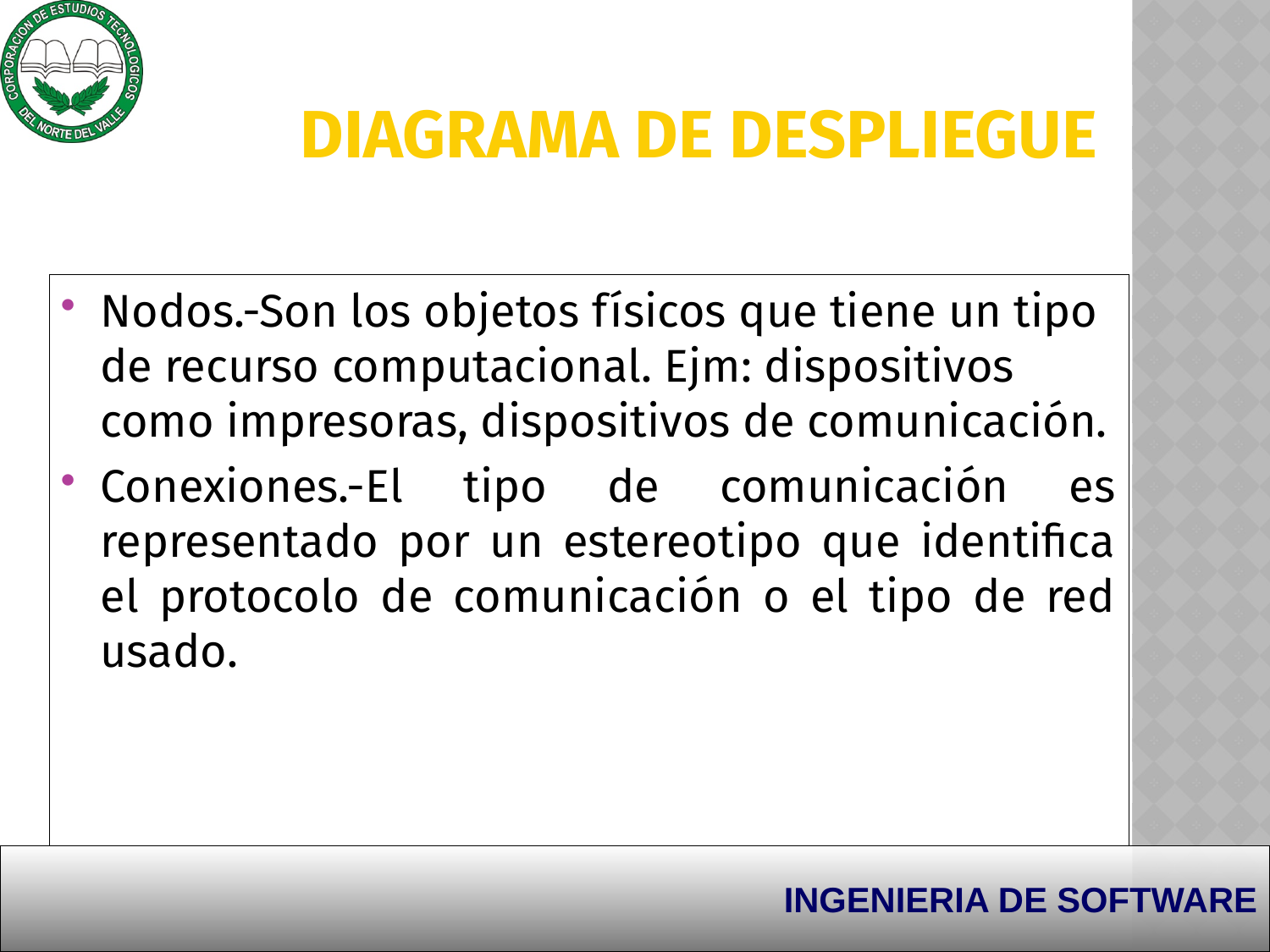

# Diagrama de Despliegue
Nodos.-Son los objetos físicos que tiene un tipo de recurso computacional. Ejm: dispositivos como impresoras, dispositivos de comunicación.
Conexiones.-El tipo de comunicación es representado por un estereotipo que identifica el protocolo de comunicación o el tipo de red usado.